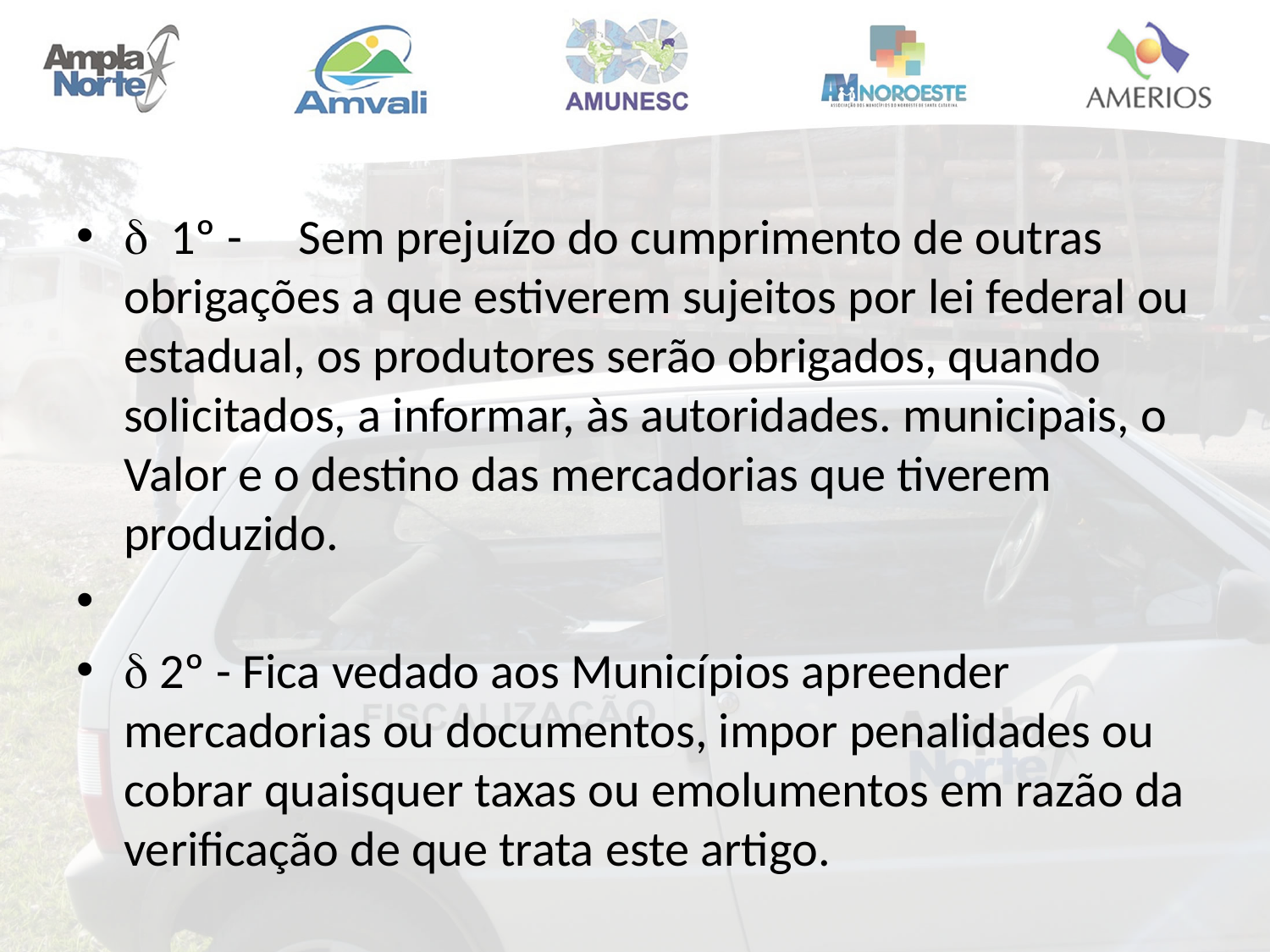

δ  1º -     Sem prejuízo do cumprimento de outras obrigações a que estiverem sujeitos por lei federal ou estadual, os produtores serão obrigados, quando solicitados, a informar, às autoridades. municipais, o Valor e o destino das mercadorias que tiverem produzido.

δ 2º - Fica vedado aos Municípios apreender mercadorias ou documentos, impor penalidades ou cobrar quaisquer taxas ou emolumentos em razão da verificação de que trata este artigo.